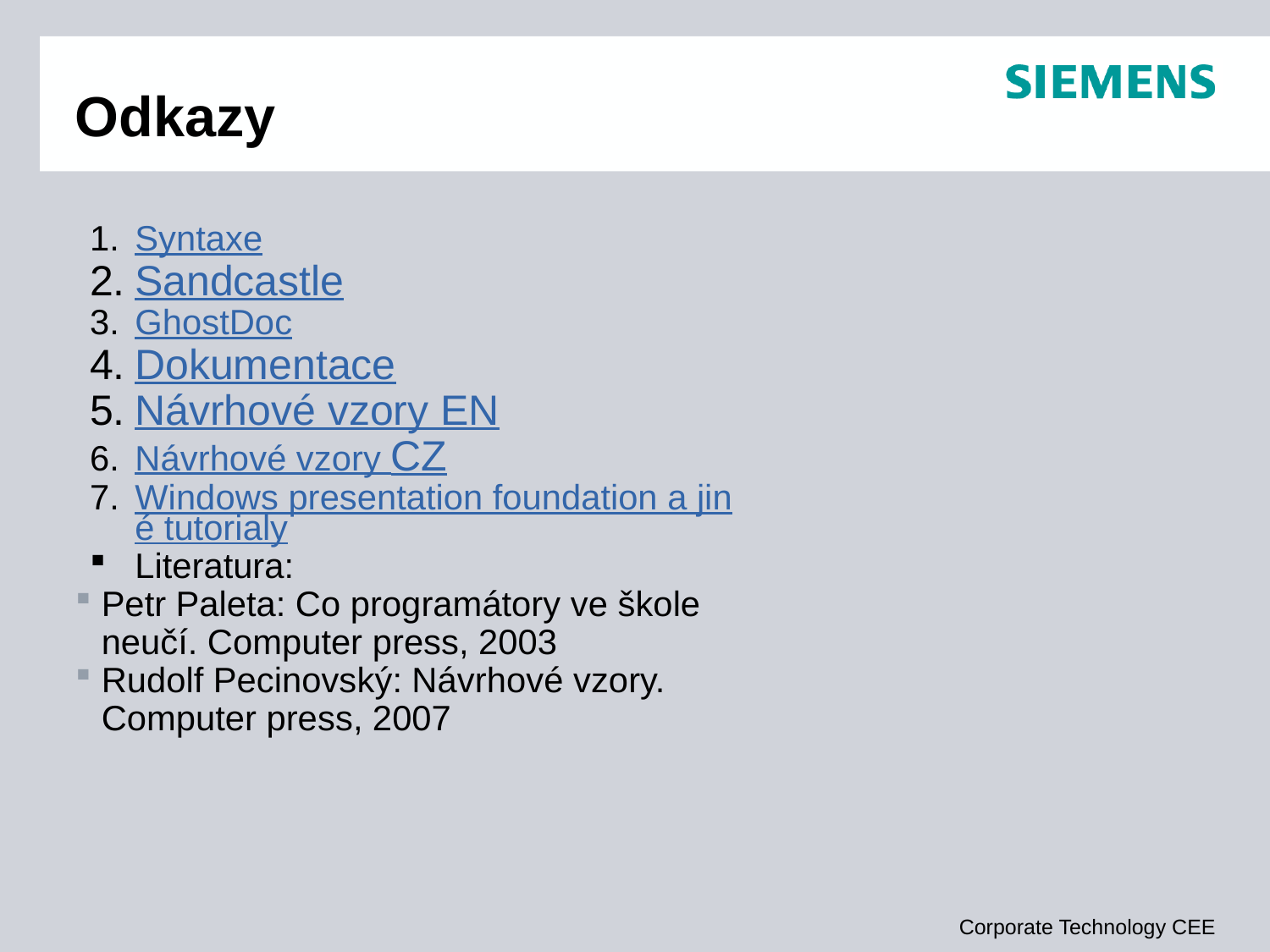

# Odkazy
Syntaxe
Sandcastle
GhostDoc
Dokumentace
Návrhové vzory EN
Návrhové vzory CZ
Windows presentation foundation a jiné tutorialy
Literatura:
Petr Paleta: Co programátory ve škole neučí. Computer press, 2003
Rudolf Pecinovský: Návrhové vzory.
Computer press, 2007